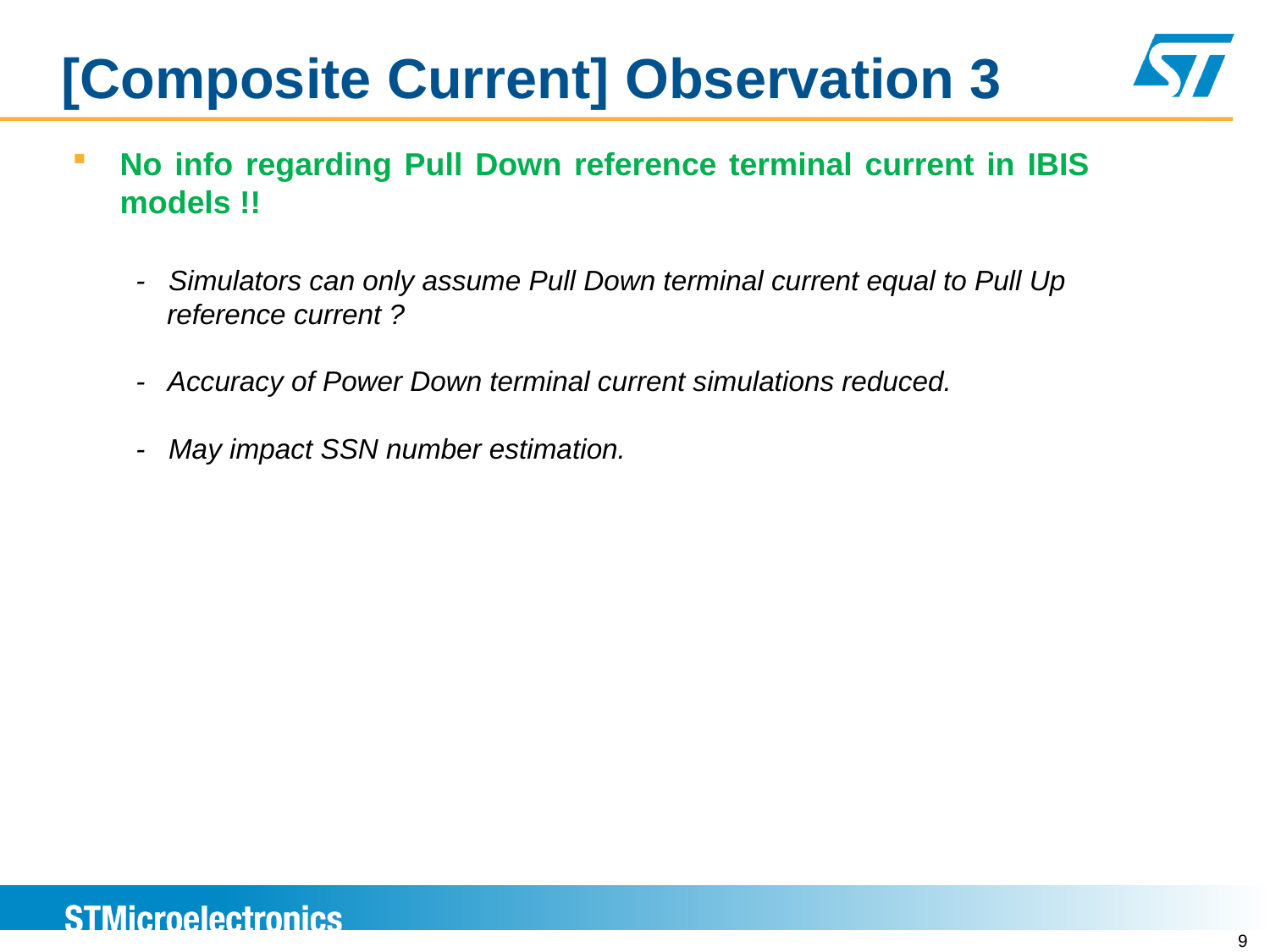

# [Composite Current] Observation 3
No info regarding Pull Down reference terminal current in IBIS models !!

-   Simulators can only assume Pull Down terminal current equal to Pull Up
    reference current ?

-   Accuracy of Power Down terminal current simulations reduced.

-   May impact SSN number estimation.
9